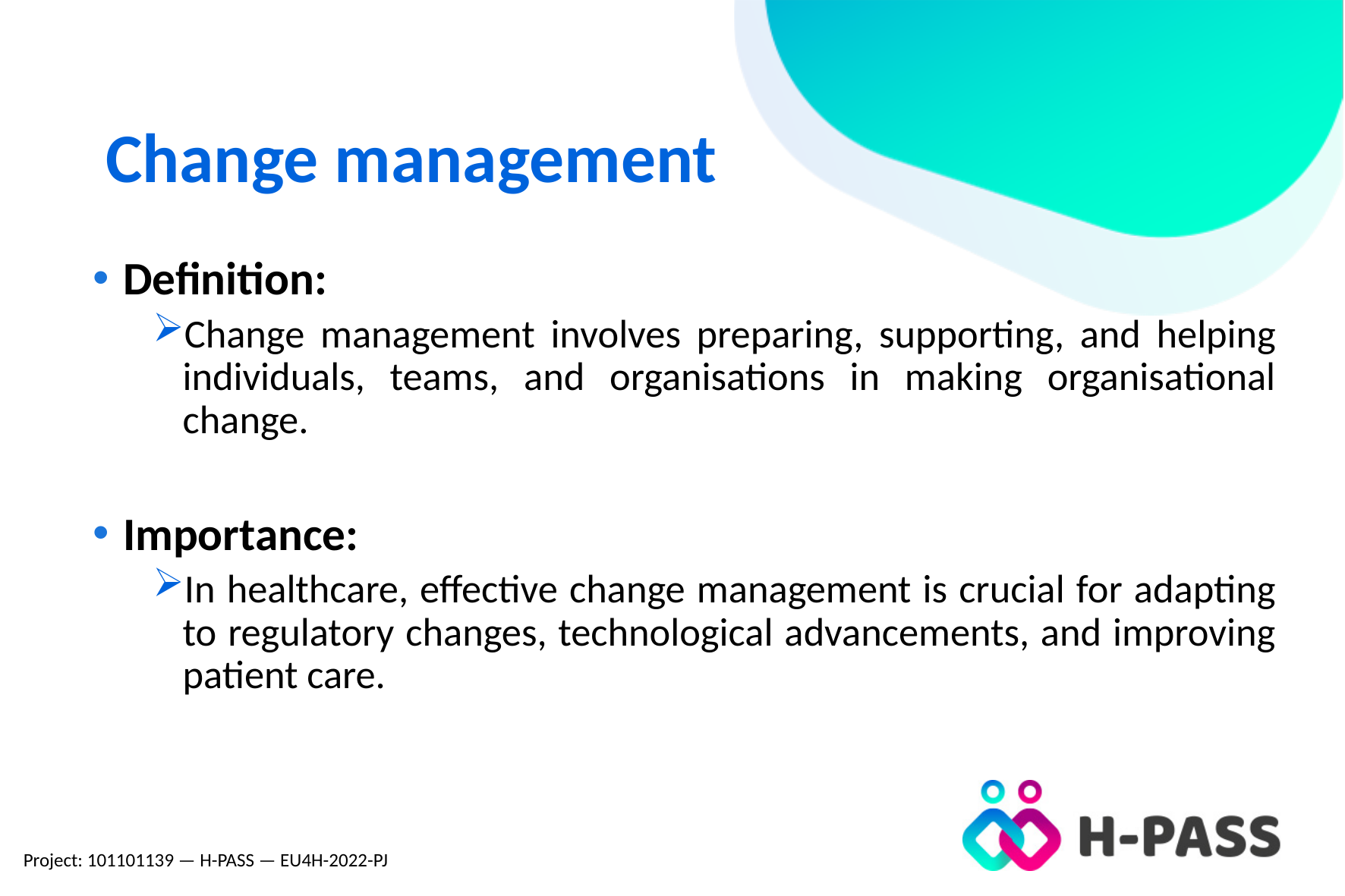

Change management
Definition:
Change management involves preparing, supporting, and helping individuals, teams, and organisations in making organisational change.

Importance:
In healthcare, effective change management is crucial for adapting to regulatory changes, technological advancements, and improving patient care.

Project: 101101139 — H-PASS — EU4H-2022-PJ